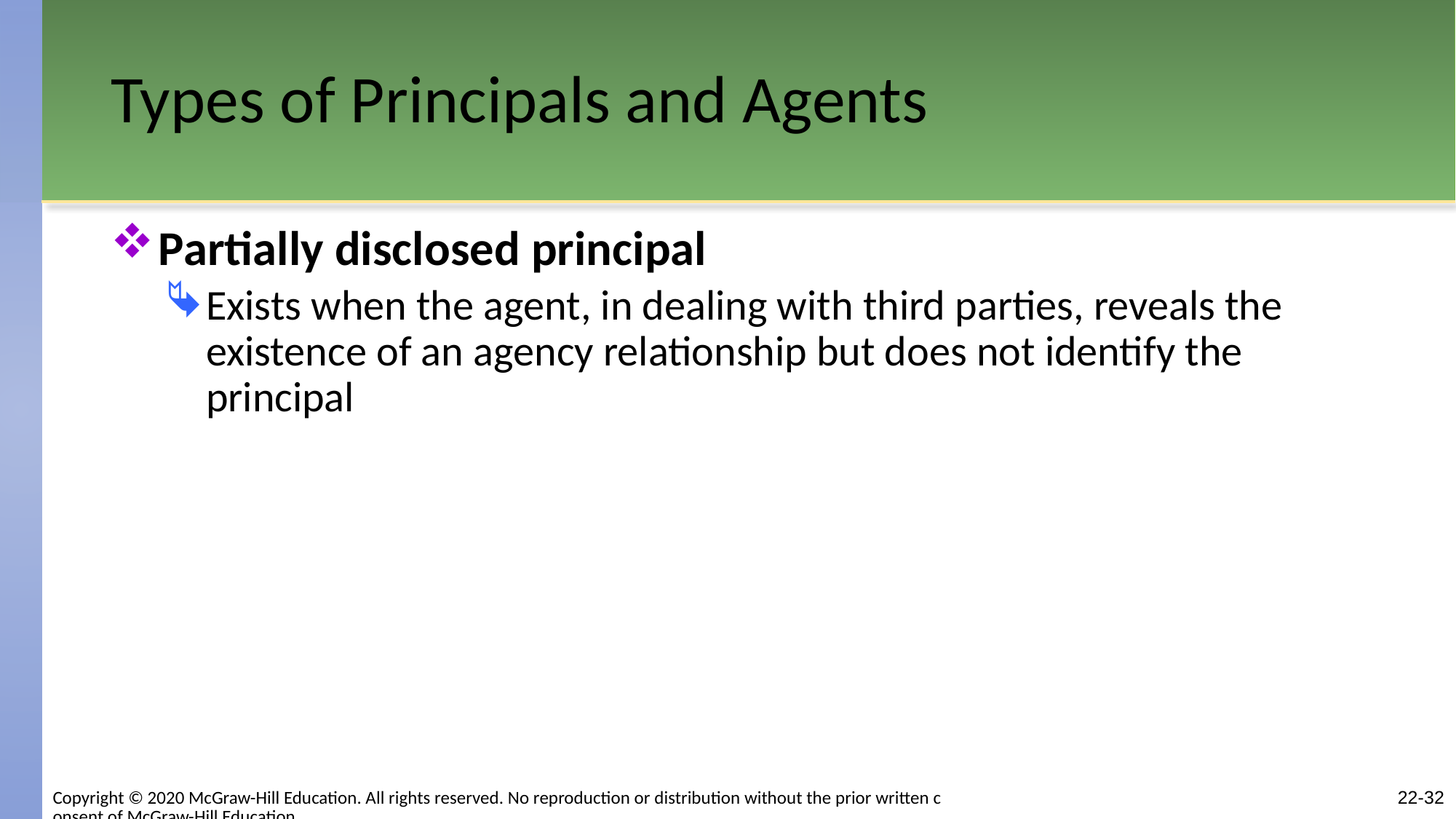

# Types of Principals and Agents
Partially disclosed principal
Exists when the agent, in dealing with third parties, reveals the existence of an agency relationship but does not identify the principal
22-32
Copyright © 2020 McGraw-Hill Education. All rights reserved. No reproduction or distribution without the prior written consent of McGraw-Hill Education.